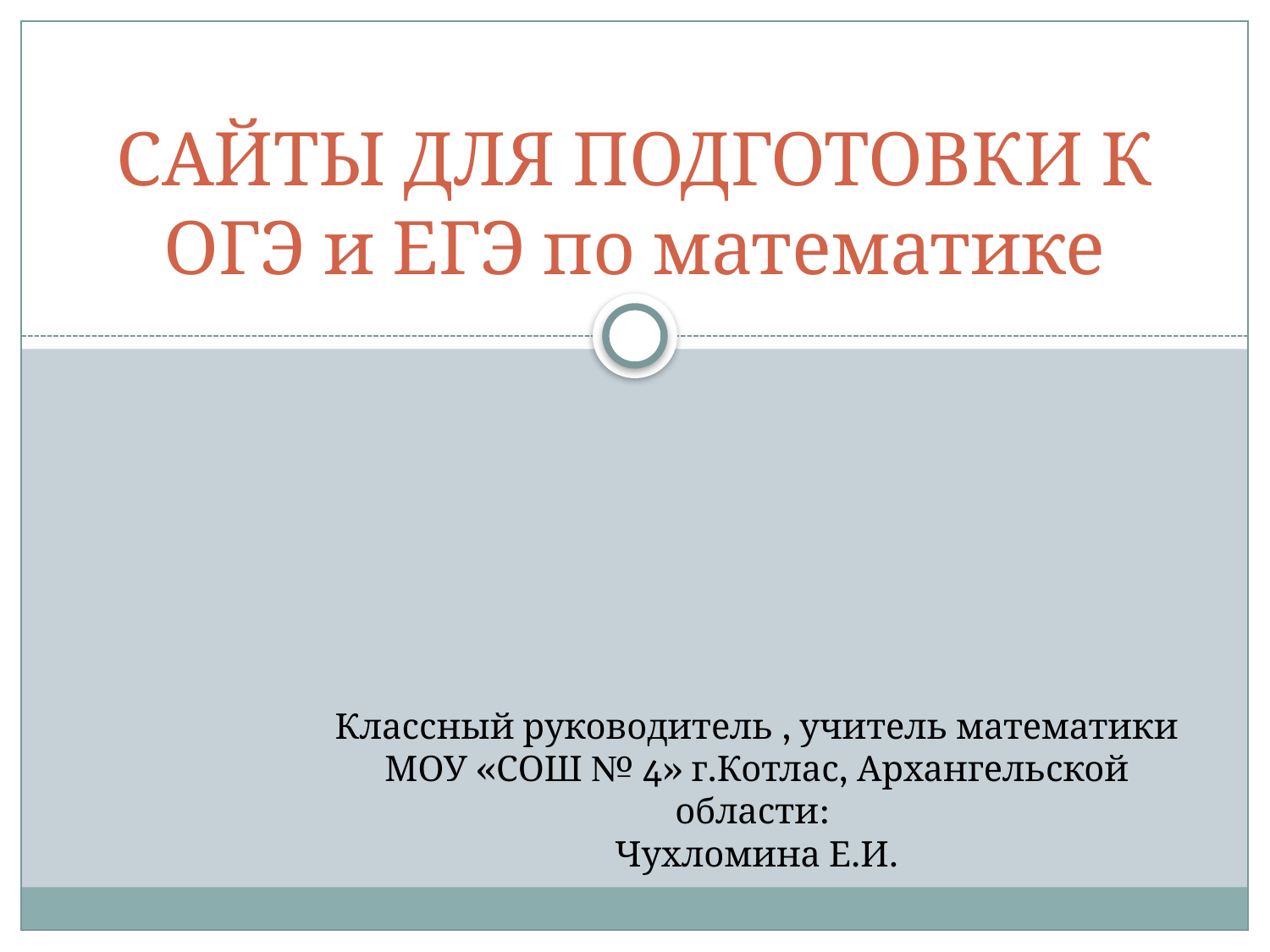

# САЙТЫ ДЛЯ ПОДГОТОВКИ К ОГЭ и ЕГЭ по математике
Классный руководитель , учитель математики МОУ «СОШ № 4» г.Котлас, Архангельской области:
Чухломина Е.И.